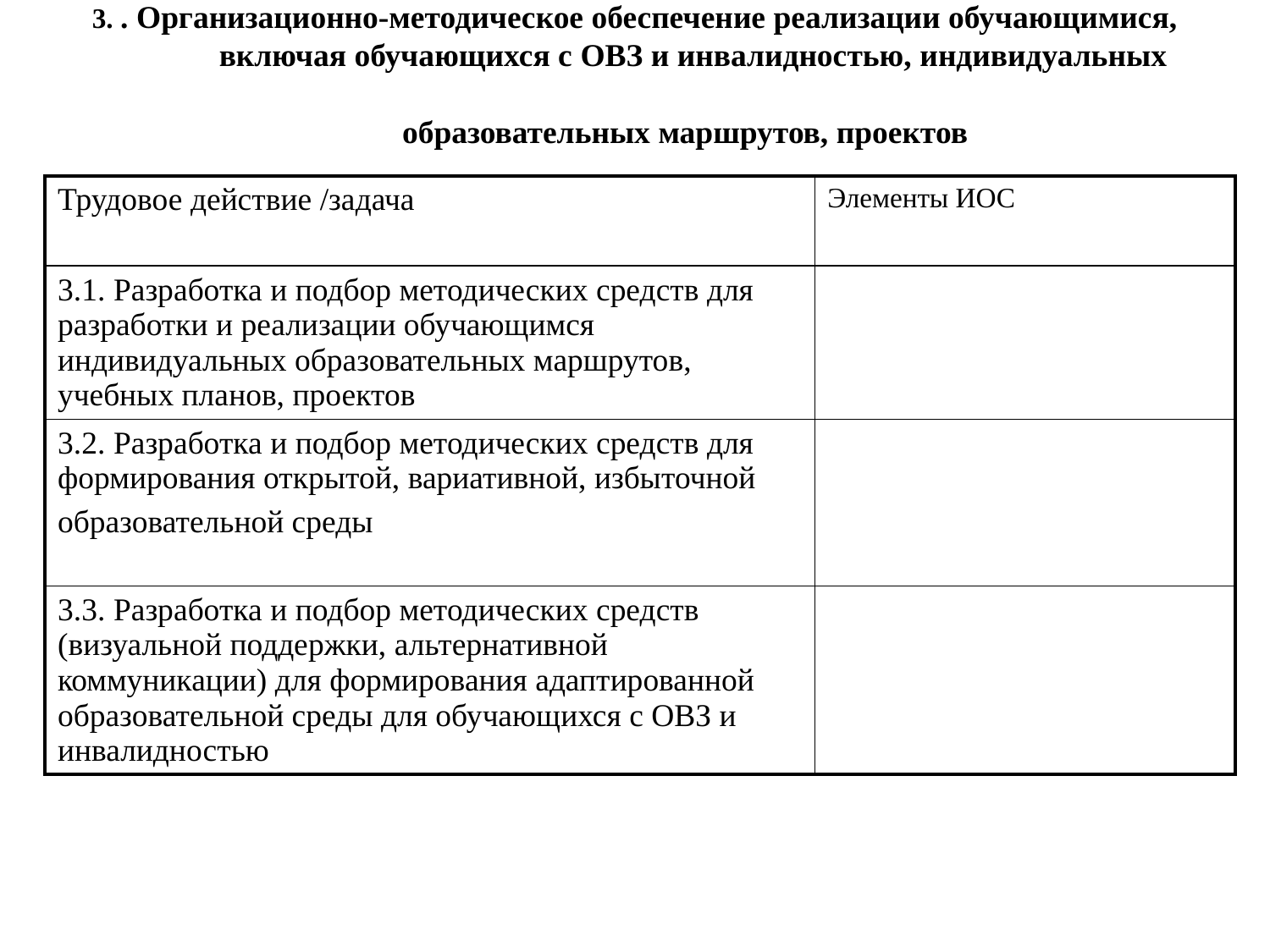

# 3. . Организационно-методическое обеспечение реализации обучающимися, включая обучающихся с ОВЗ и инвалидностью, индивидуальных образовательных маршрутов, проектов
| Трудовое действие /задача | Элементы ИОС |
| --- | --- |
| 3.1. Разработка и подбор методических средств для разработки и реализации обучающимся индивидуальных образовательных маршрутов, учебных планов, проектов |  |
| 3.2. Разработка и подбор методических средств для формирования открытой, вариативной, избыточной образовательной среды |  |
| 3.3. Разработка и подбор методических средств (визуальной поддержки, альтернативной коммуникации) для формирования адаптированной образовательной среды для обучающихся с ОВЗ и инвалидностью |  |